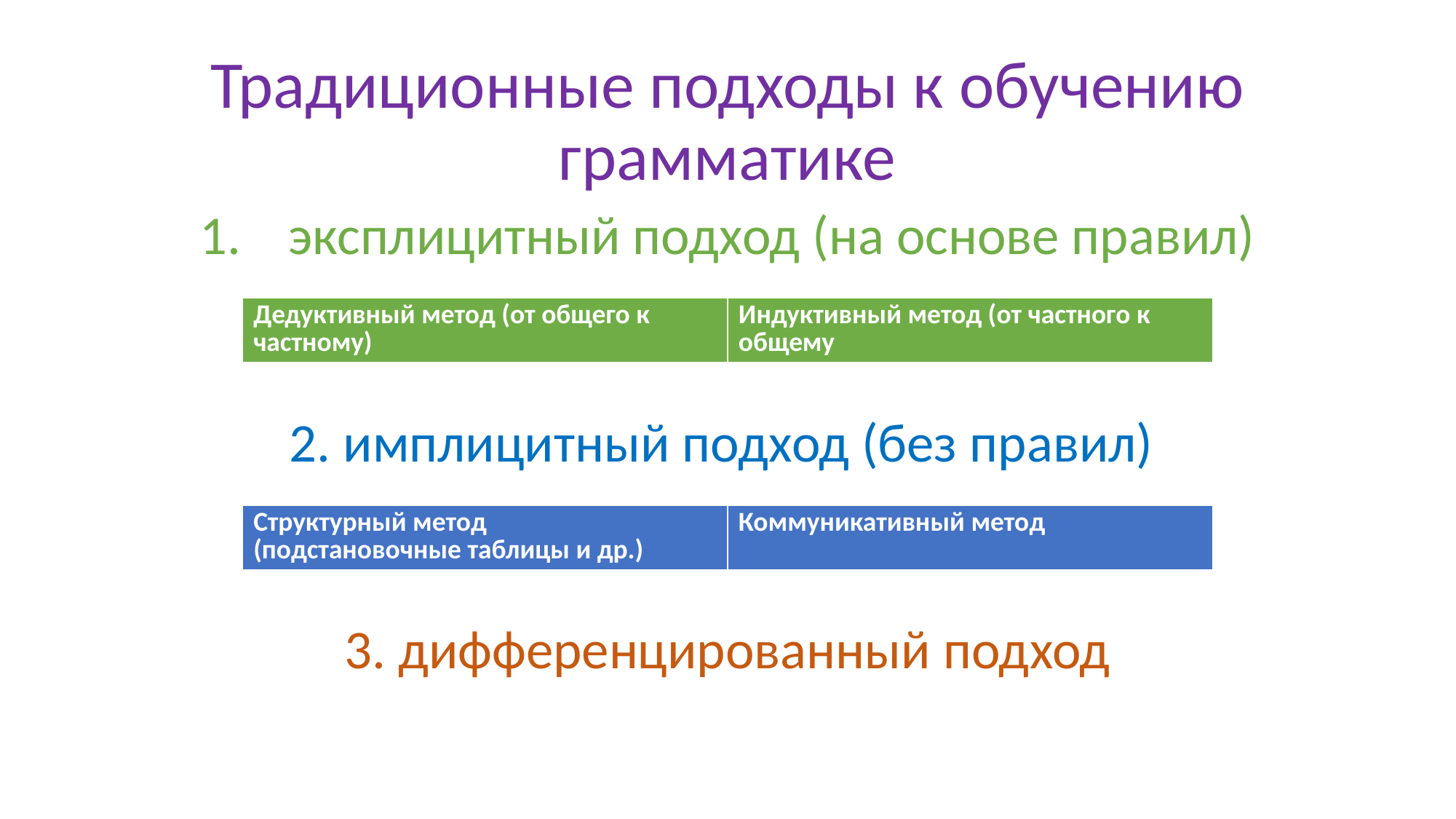

# Традиционные подходы к обучению грамматике
эксплицитный подход (на основе правил)

2. имплицитный подход (без правил)

3. дифференцированный подход
| Дедуктивный метод (от общего к частному) | Индуктивный метод (от частного к общему |
| --- | --- |
| Структурный метод (подстановочные таблицы и др.) | Коммуникативный метод |
| --- | --- |